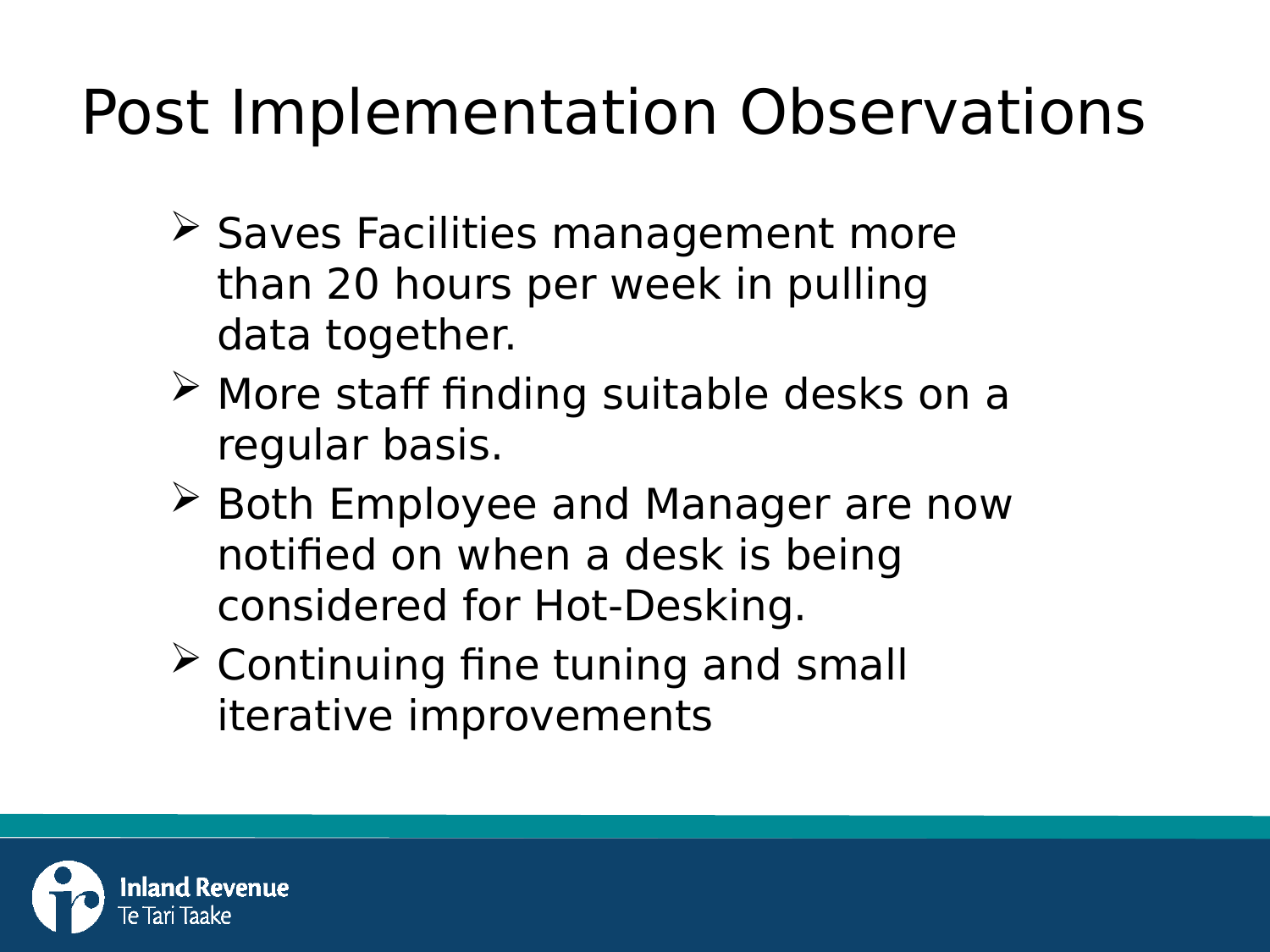

# Post Implementation Observations
Saves Facilities management more than 20 hours per week in pulling data together.
More staff finding suitable desks on a regular basis.
Both Employee and Manager are now notified on when a desk is being considered for Hot-Desking.
Continuing fine tuning and small iterative improvements